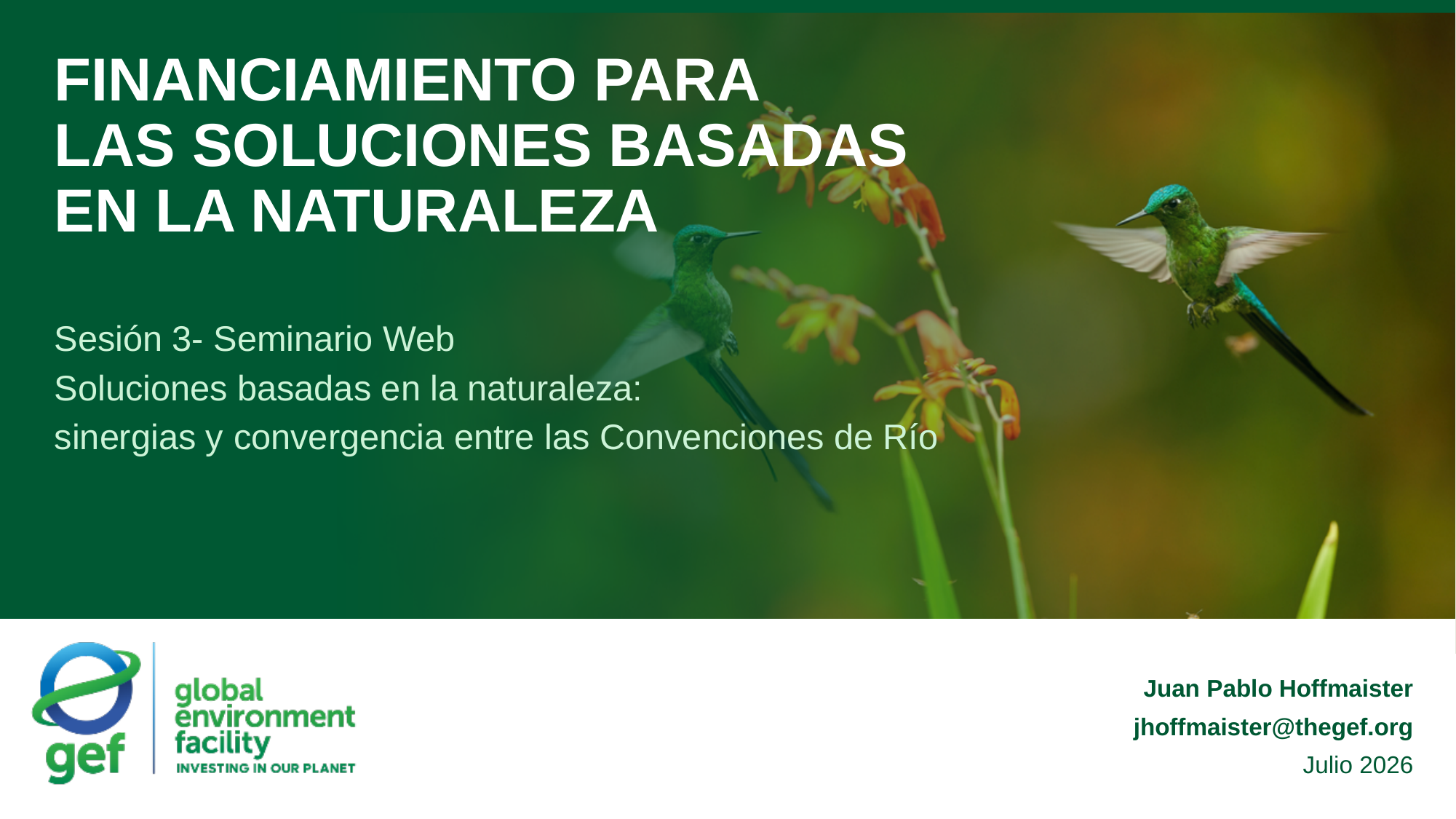

# Financiamiento Para las Soluciones basadas en la Naturaleza
Sesión 3- Seminario Web
Soluciones basadas en la naturaleza:
sinergias y convergencia entre las Convenciones de Río
Juan Pablo Hoffmaister
jhoffmaister@thegef.org
Julio 2026